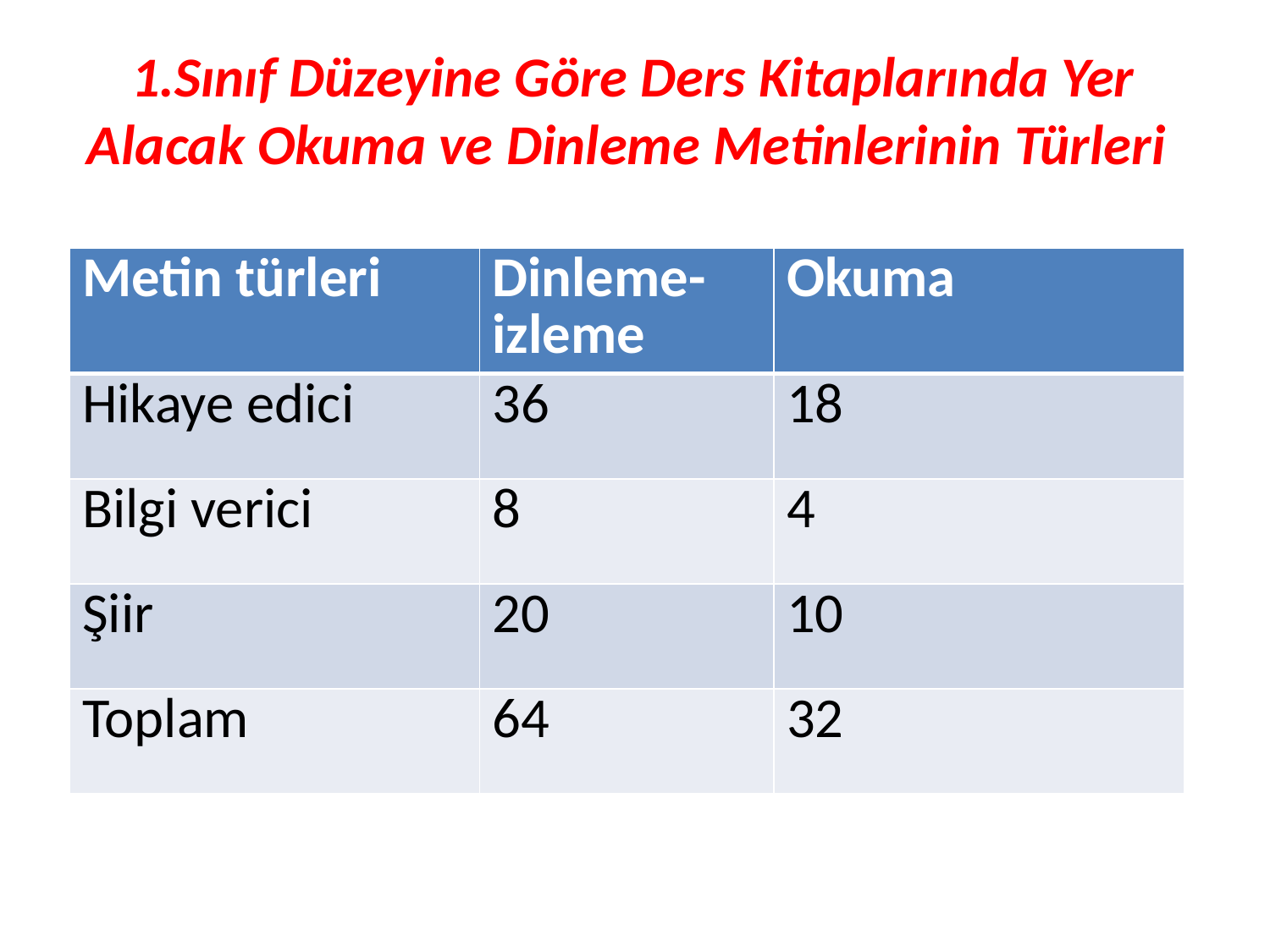

# 1.Sınıf Düzeyine Göre Ders Kitaplarında Yer Alacak Okuma ve Dinleme Metinlerinin Türleri
| Metin türleri | Dinleme- izleme | Okuma |
| --- | --- | --- |
| Hikaye edici | 36 | 18 |
| Bilgi verici | 8 | 4 |
| Şiir | 20 | 10 |
| Toplam | 64 | 32 |